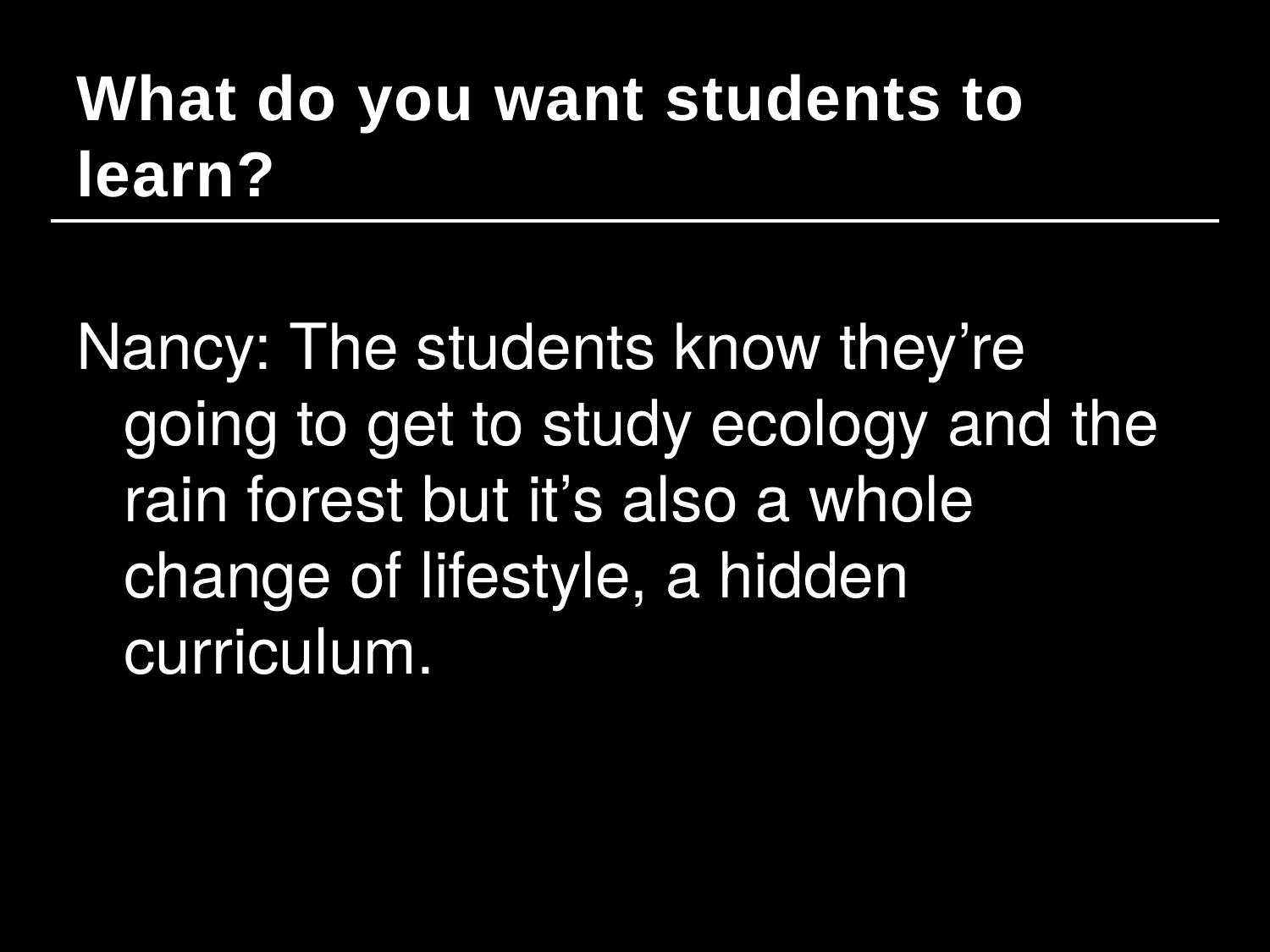

# What do you want students to learn?
Nancy: The students know they’re going to get to study ecology and the rain forest but it’s also a whole change of lifestyle, a hidden curriculum.